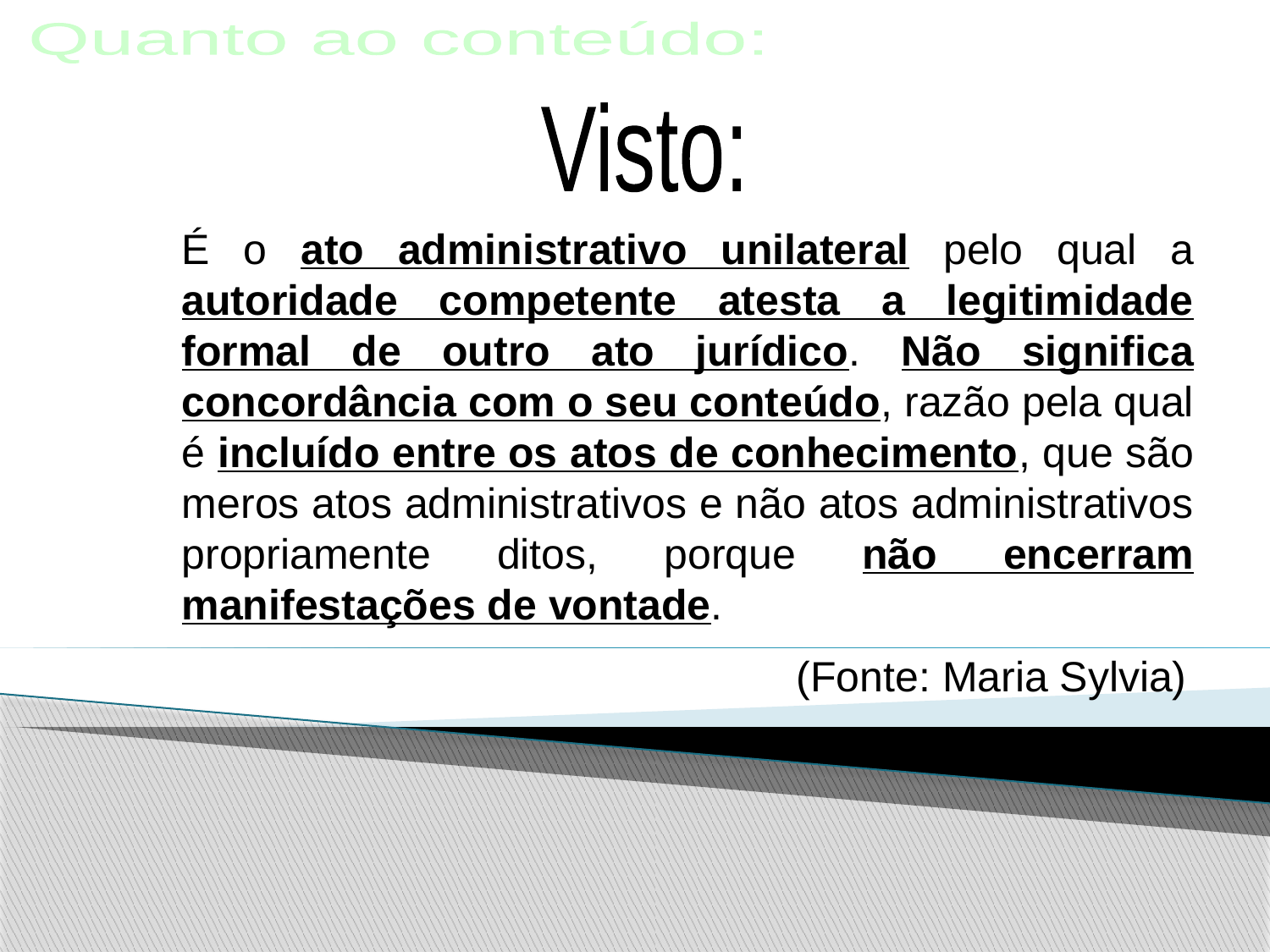

Quanto ao conteúdo:
Visto:
É o ato administrativo unilateral pelo qual a autoridade competente atesta a legitimidade formal de outro ato jurídico. Não significa concordância com o seu conteúdo, razão pela qual é incluído entre os atos de conhecimento, que são meros atos administrativos e não atos administrativos propriamente ditos, porque não encerram manifestações de vontade.
 				         (Fonte: Maria Sylvia)